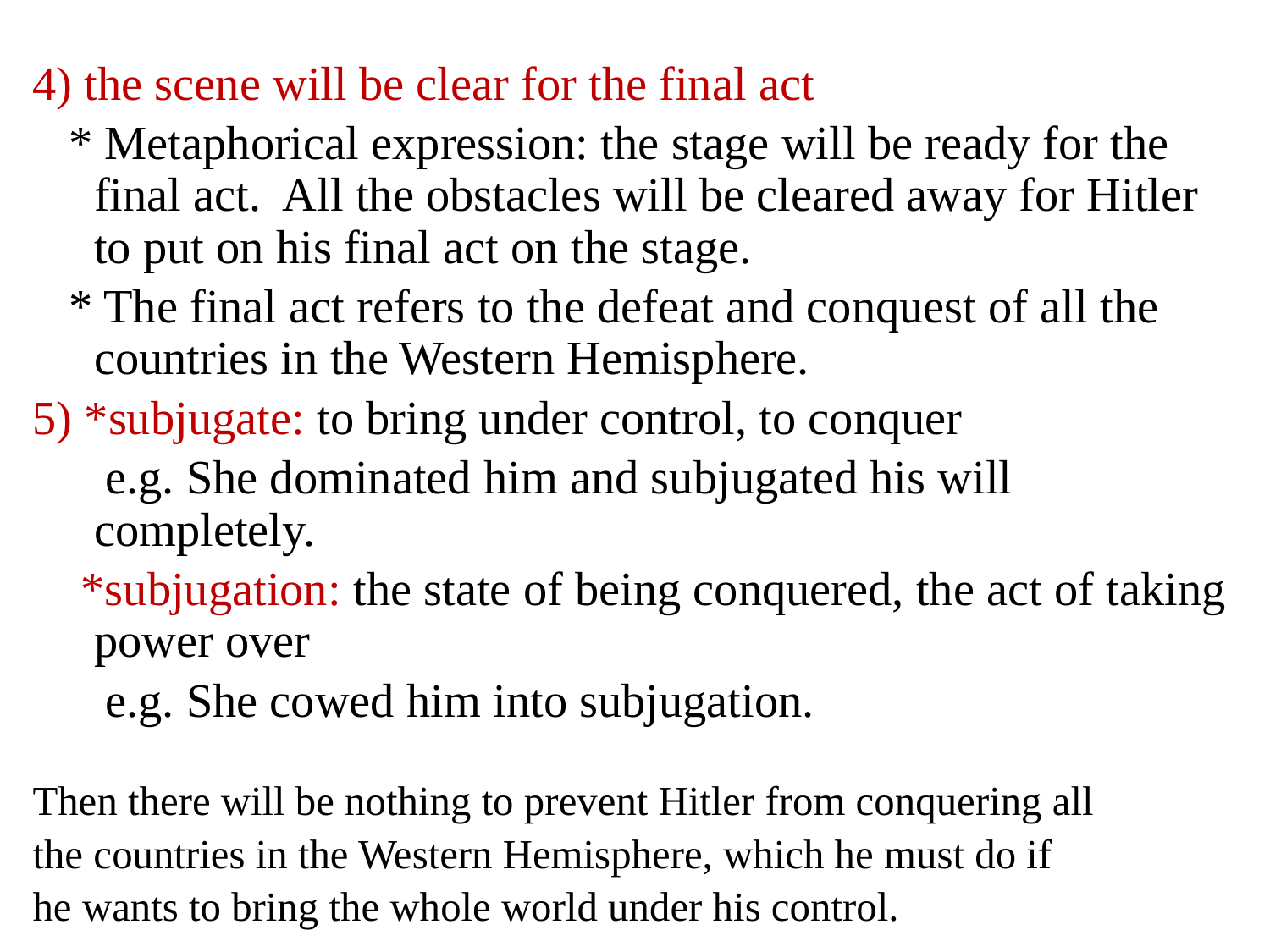

4) the scene will be clear for the final act
   * Metaphorical expression: the stage will be ready for the final act.  All the obstacles will be cleared away for Hitler to put on his final act on the stage.
   * The final act refers to the defeat and conquest of all the countries in the Western Hemisphere.
5) *subjugate: to bring under control, to conquer
      e.g. She dominated him and subjugated his will completely.
    *subjugation: the state of being conquered, the act of taking power over
      e.g. She cowed him into subjugation.
Then there will be nothing to prevent Hitler from conquering all
the countries in the Western Hemisphere, which he must do if
he wants to bring the whole world under his control.